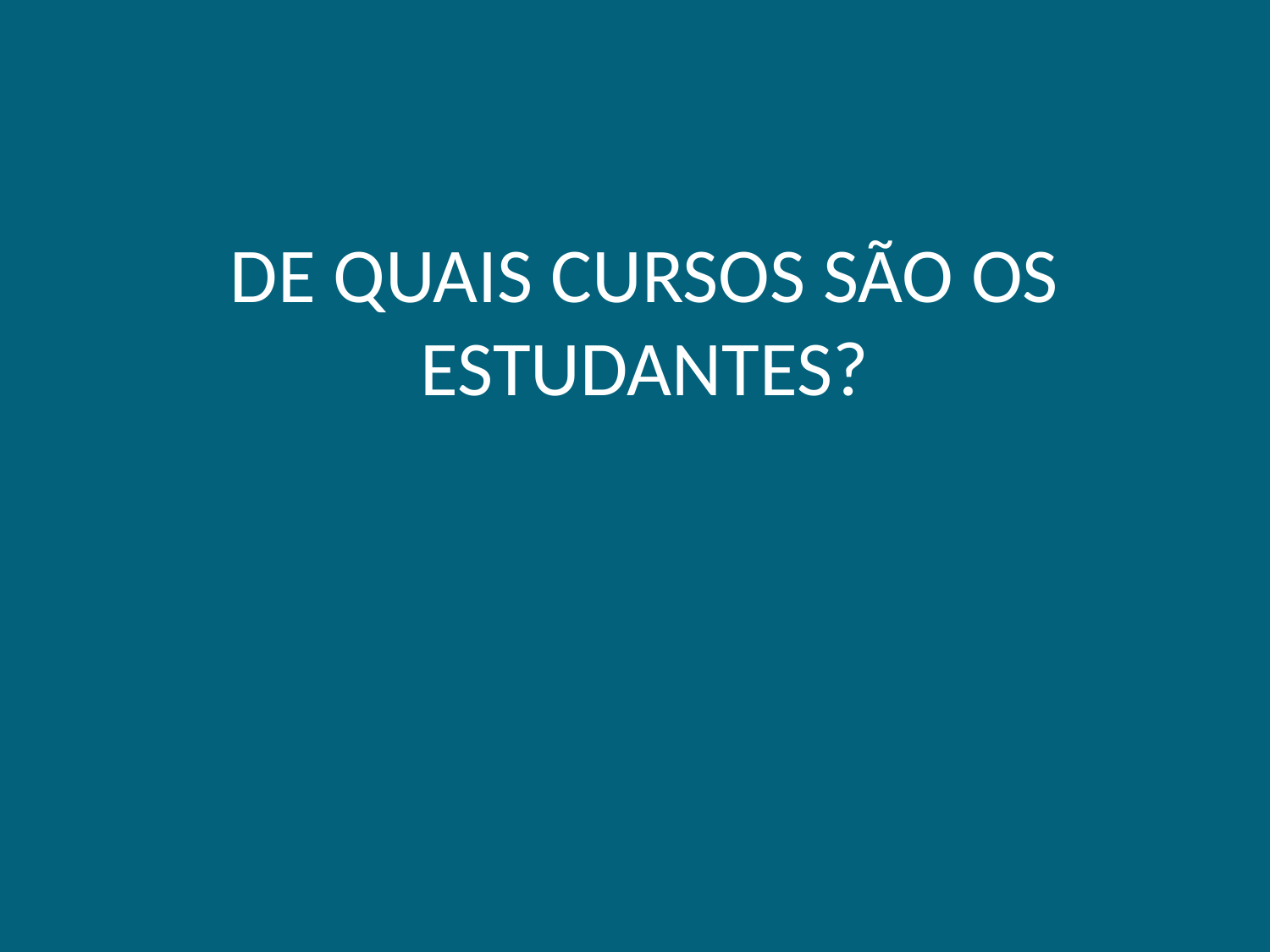

# DE QUAIS CURSOS SÃO OS ESTUDANTES?